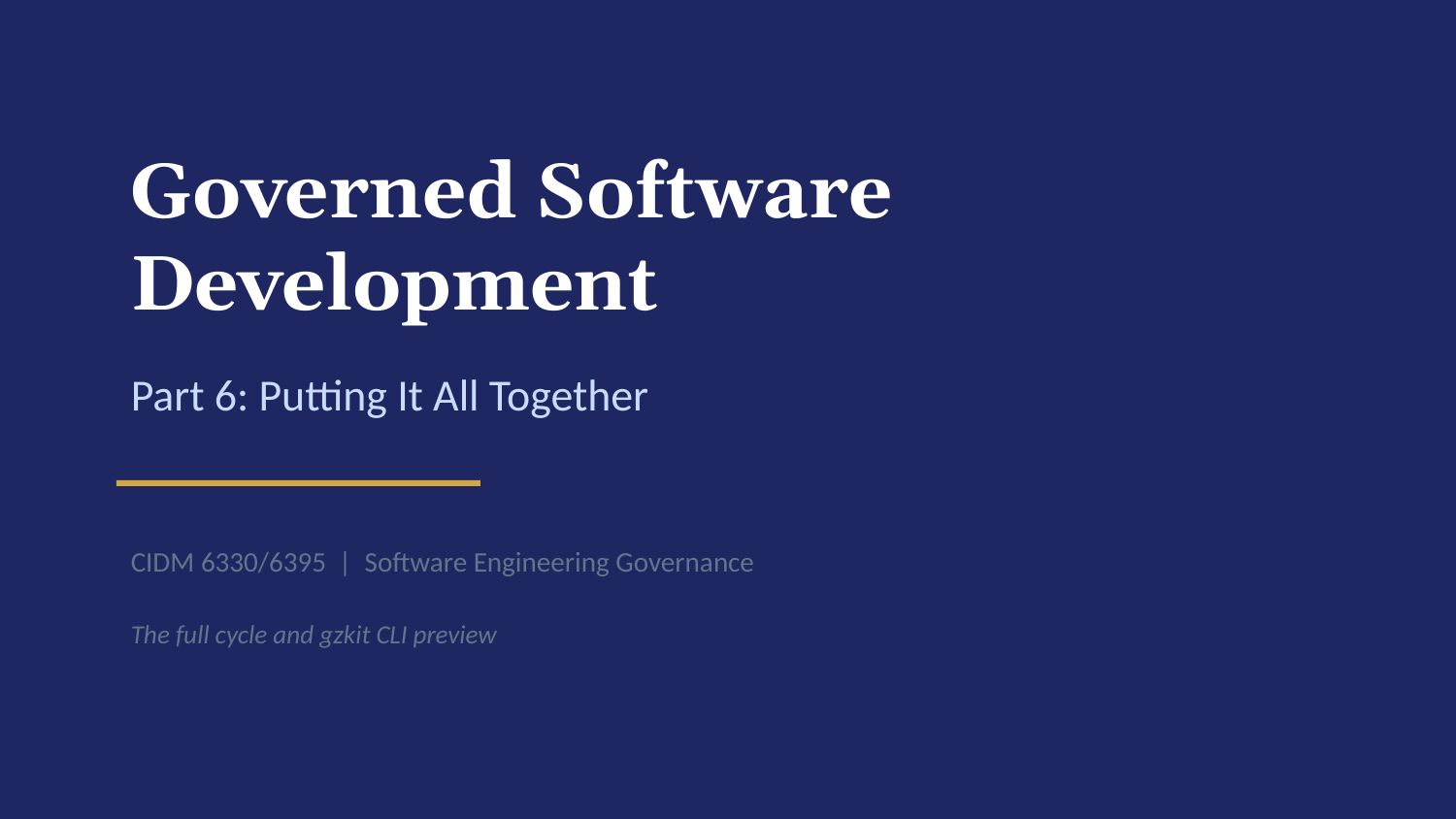

Governed Software Development
Part 6: Putting It All Together

CIDM 6330/6395  |  Software Engineering Governance
The full cycle and gzkit CLI preview